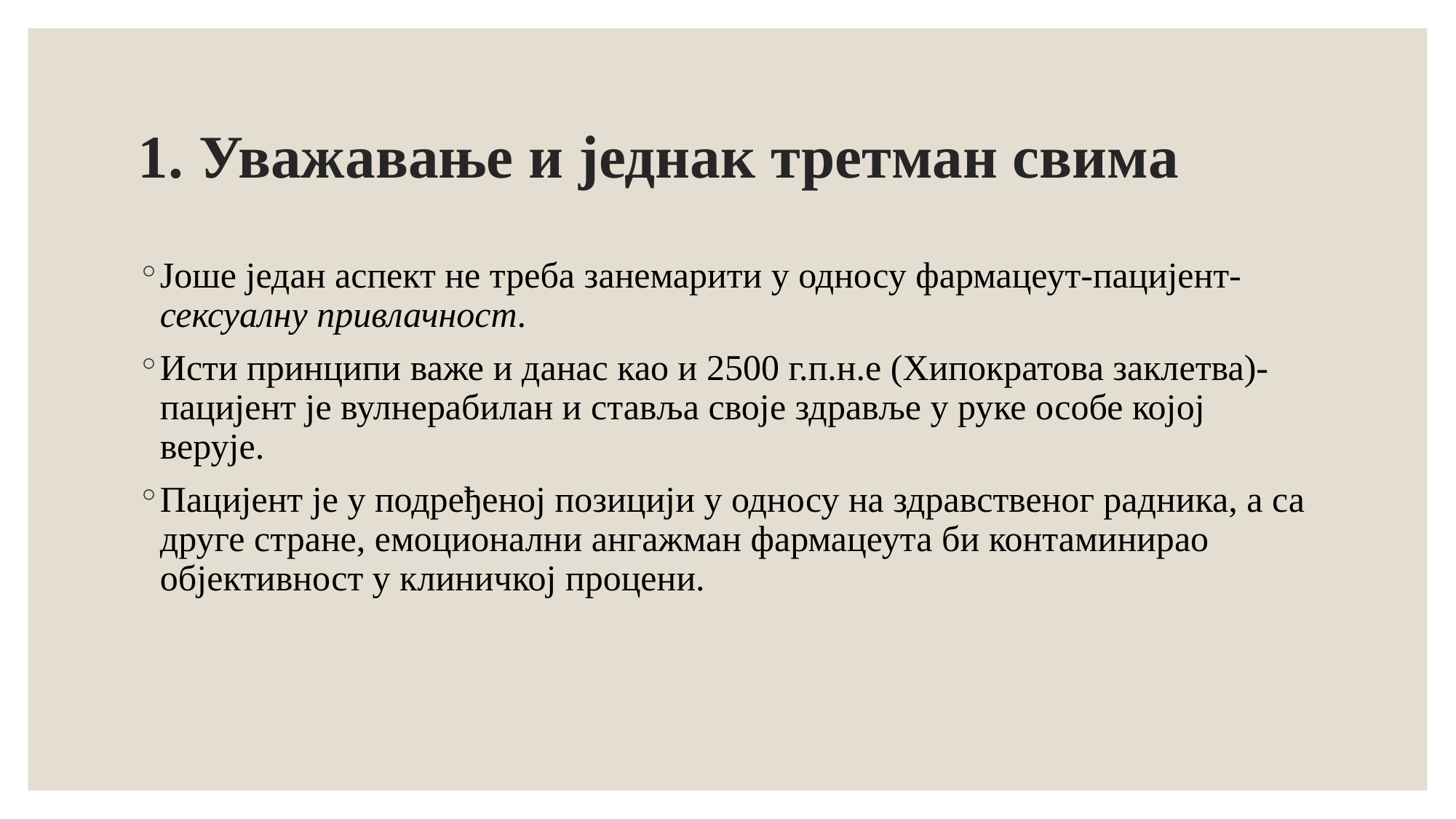

# 1. Уважавање и једнак третман свима
Јоше један аспект не треба занемарити у односу фармацеут-пацијент- сексуалну привлачност.
Исти принципи важе и данас као и 2500 г.п.н.е (Хипократова заклетва)- пацијент је вулнерабилан и ставља своје здравље у руке особе којој верује.
Пацијент је у подређеној позицији у односу на здравственог радника, а са друге стране, емоционални ангажман фармацеута би контаминирао објективност у клиничкој процени.